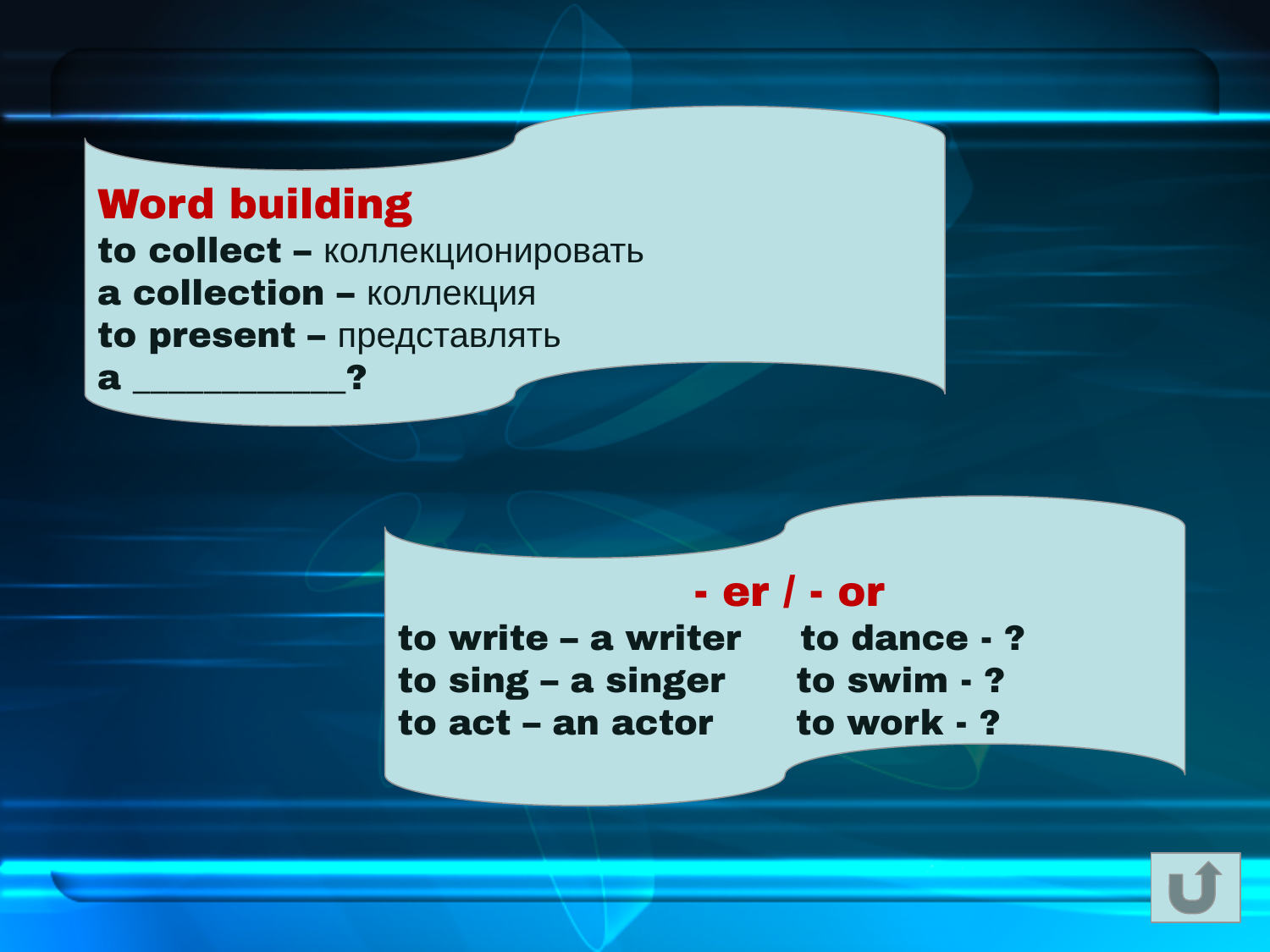

#
Word building
to collect – коллекционировать
a collection – коллекция
to present – представлять
a ____________?

 - er / - or
to write – a writer     to dance - ?
to sing – a singer      to swim - ?
to act – an actor       to work - ?